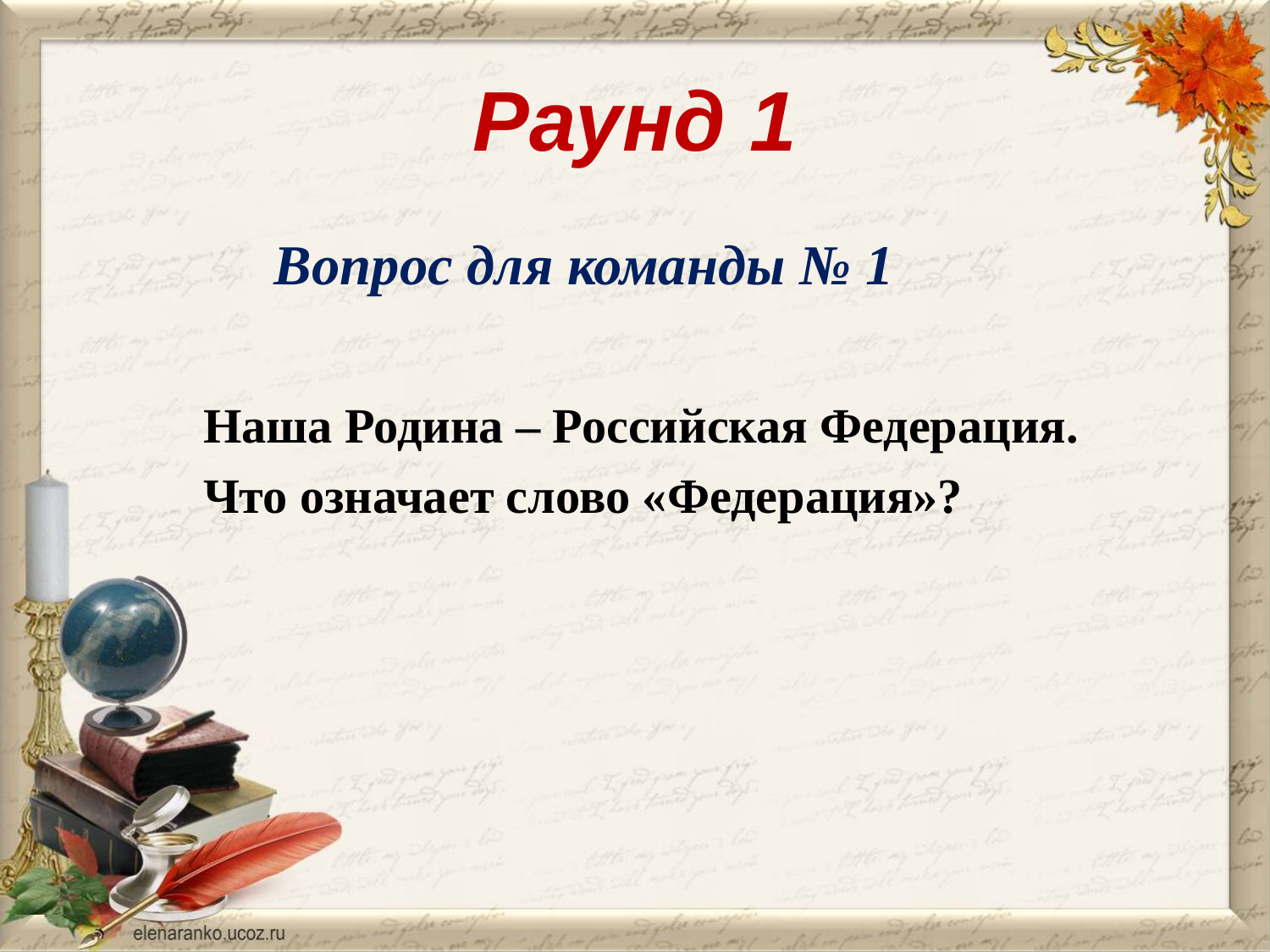

# Раунд 1
 	     Вопрос для команды № 1

	Наша Родина – Российская Федерация.
 	Что означает слово «Федерация»?